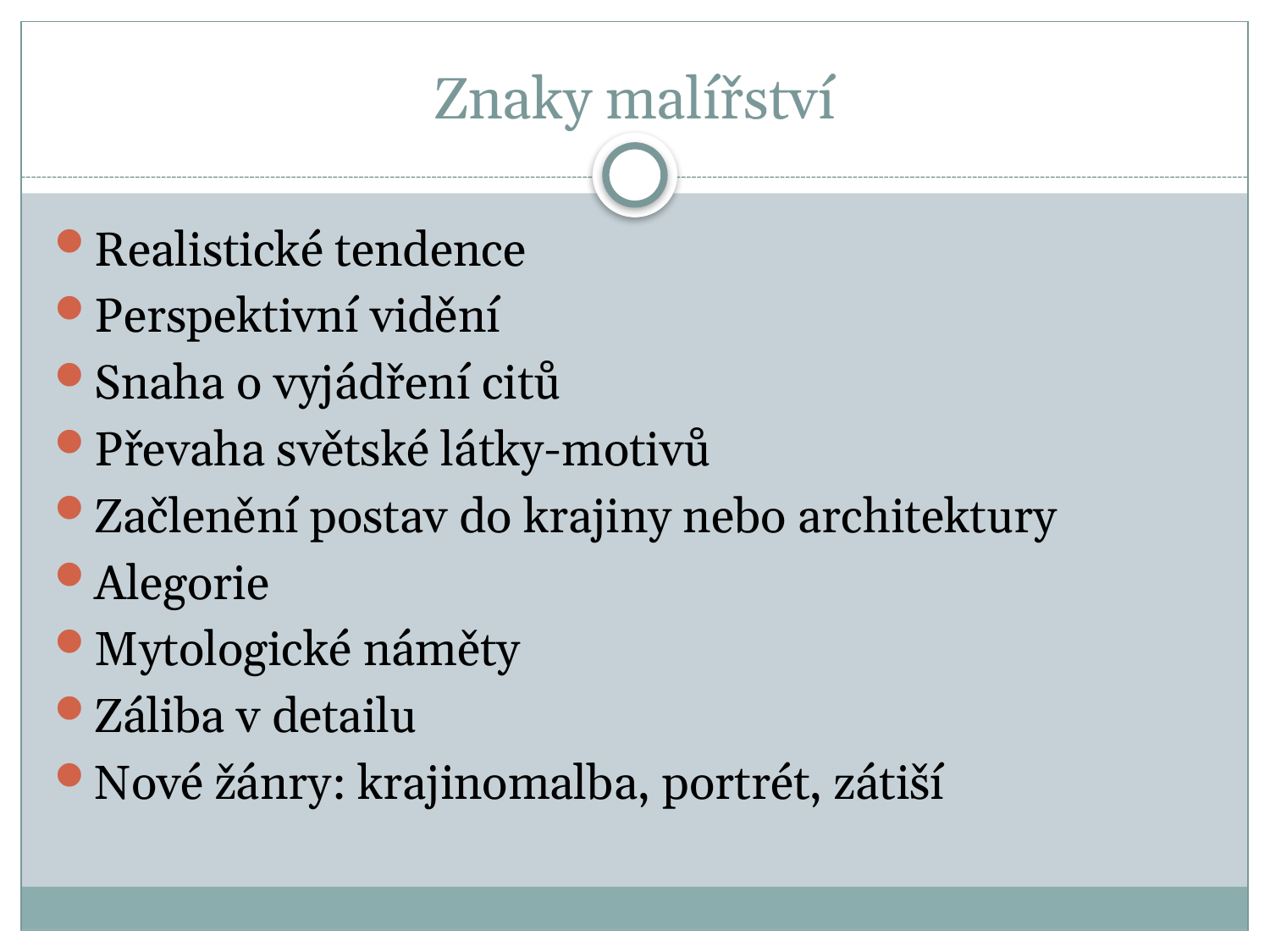

# Znaky malířství
Realistické tendence
Perspektivní vidění
Snaha o vyjádření citů
Převaha světské látky-motivů
Začlenění postav do krajiny nebo architektury
Alegorie
Mytologické náměty
Záliba v detailu
Nové žánry: krajinomalba, portrét, zátiší